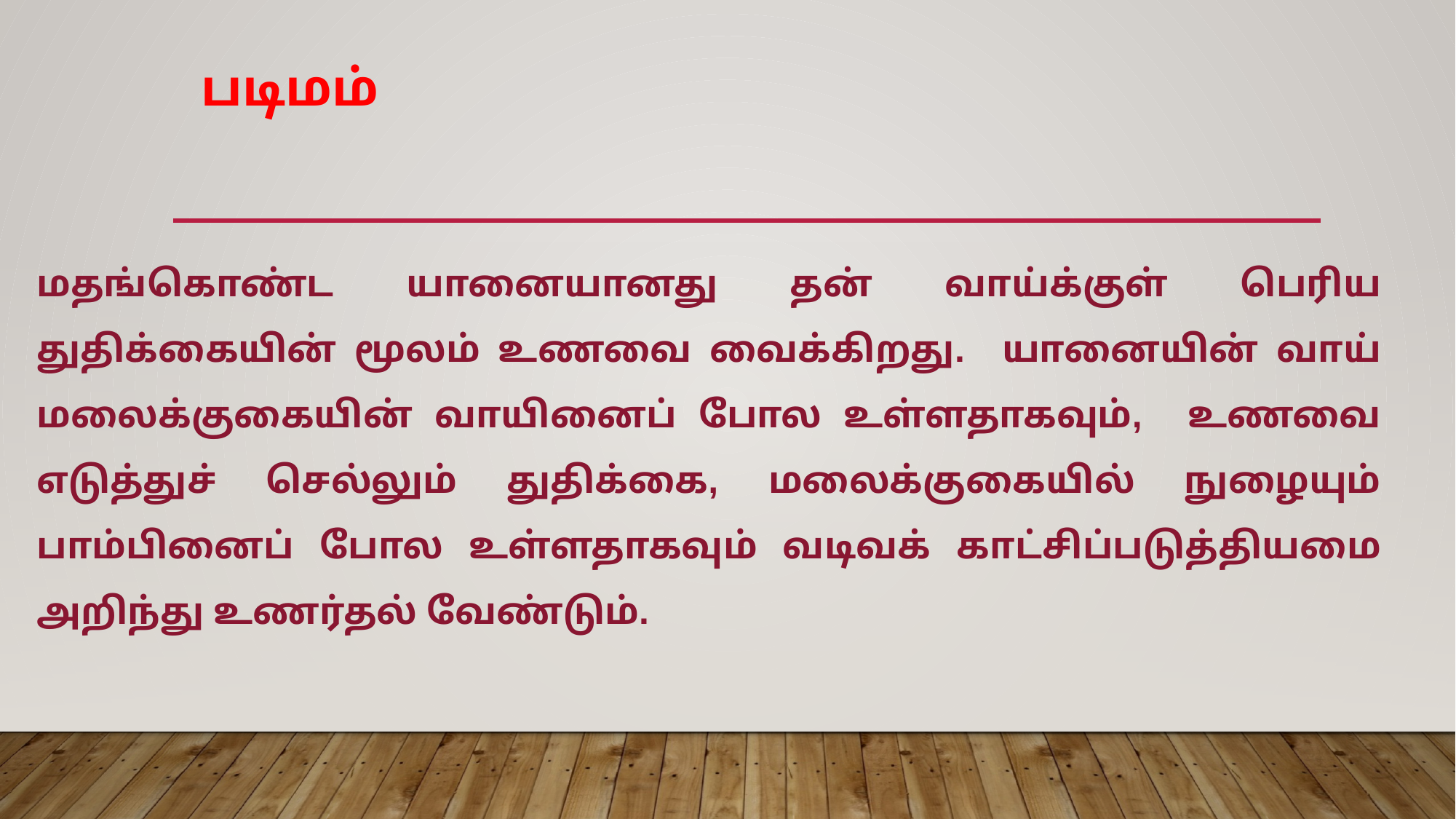

# படிமம்
மதங்கொண்ட யானையானது தன் வாய்க்குள் பெரிய துதிக்கையின் மூலம் உணவை வைக்கிறது.  யானையின் வாய் மலைக்குகையின் வாயினைப் போல உள்ளதாகவும்,  உணவை எடுத்துச் செல்லும் துதிக்கை, மலைக்குகையில் நுழையும் பாம்பினைப் போல உள்ளதாகவும் வடிவக் காட்சிப்படுத்தியமை அறிந்து உணர்தல் வேண்டும்.